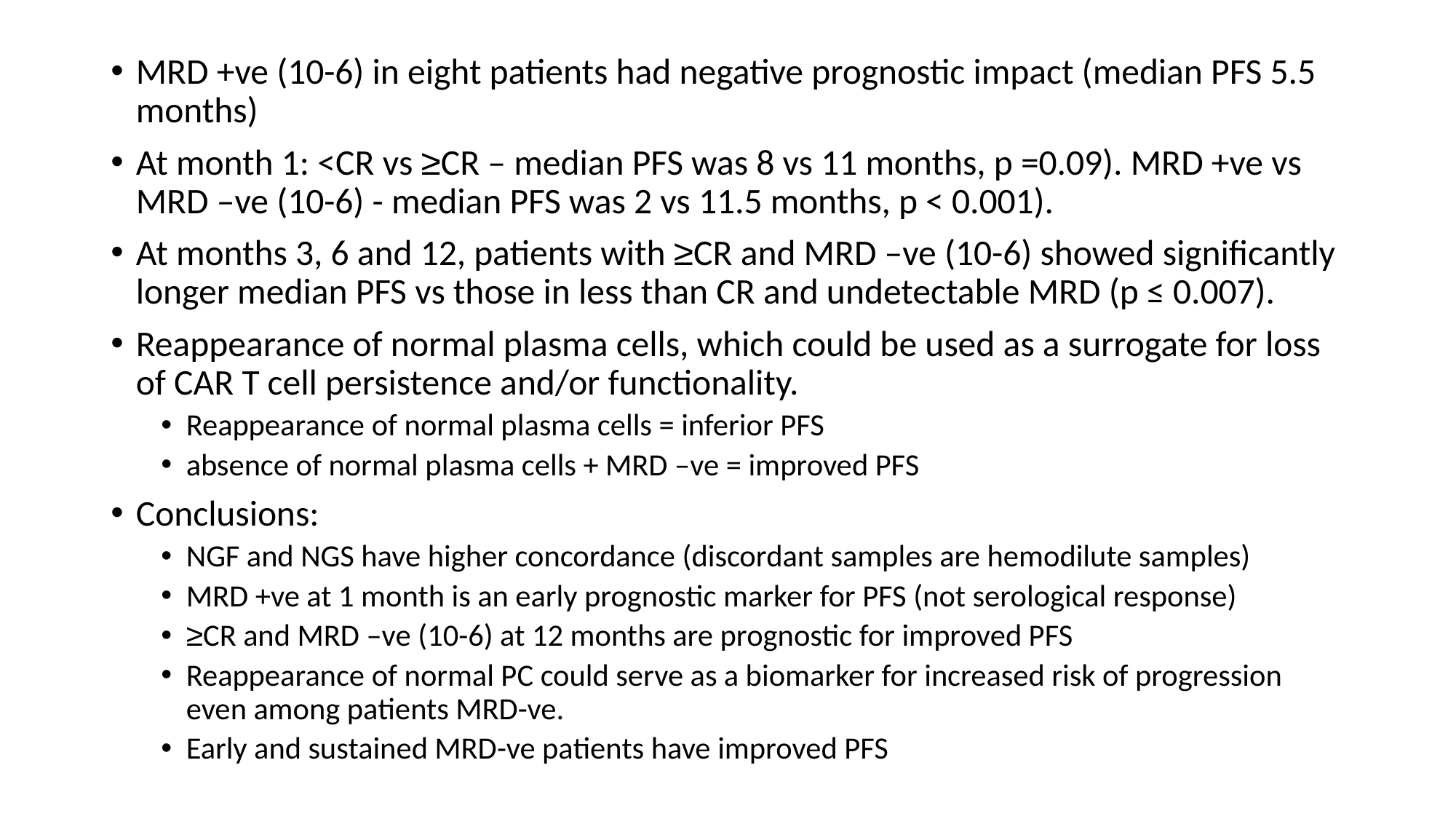

MRD +ve (10-6) in eight patients had negative prognostic impact (median PFS 5.5 months)
At month 1: <CR vs ≥CR – median PFS was 8 vs 11 months, p =0.09). MRD +ve vs MRD –ve (10-6) - median PFS was 2 vs 11.5 months, p < 0.001).
At months 3, 6 and 12, patients with ≥CR and MRD –ve (10-6) showed significantly longer median PFS vs those in less than CR and undetectable MRD (p ≤ 0.007).
Reappearance of normal plasma cells, which could be used as a surrogate for loss of CAR T cell persistence and/or functionality.
Reappearance of normal plasma cells = inferior PFS
absence of normal plasma cells + MRD –ve = improved PFS
Conclusions:
NGF and NGS have higher concordance (discordant samples are hemodilute samples)
MRD +ve at 1 month is an early prognostic marker for PFS (not serological response)
≥CR and MRD –ve (10-6) at 12 months are prognostic for improved PFS
Reappearance of normal PC could serve as a biomarker for increased risk of progression even among patients MRD-ve.
Early and sustained MRD-ve patients have improved PFS